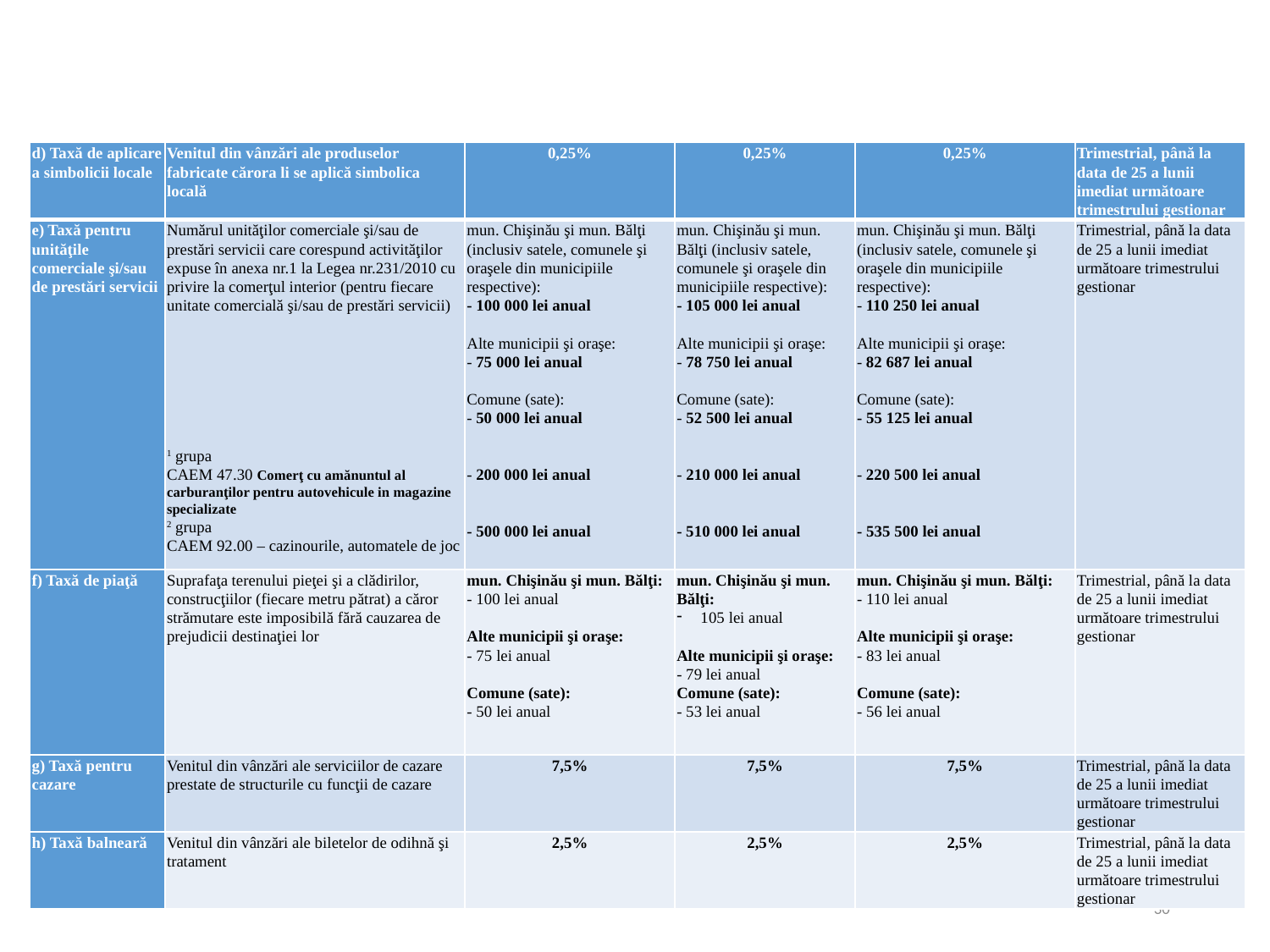

| d) Taxă de aplicare a simbolicii locale | Venitul din vânzări ale produselor fabricate cărora li se aplică simbolica locală | 0,25% | 0,25% | 0,25% | Trimestrial, până la data de 25 a lunii imediat următoare trimestrului gestionar |
| --- | --- | --- | --- | --- | --- |
| e) Taxă pentru unităţile comerciale şi/sau de prestări servicii | Numărul unităţilor comerciale şi/sau de prestări servicii care corespund activităţilor expuse în anexa nr.1 la Legea nr.231/2010 cu privire la comerţul interior (pentru fiecare unitate comercială şi/sau de prestări servicii)   1 grupa CAEM 47.30 Comerţ cu amănuntul al carburanţilor pentru autovehicule in magazine specializate 2 grupa CAEM 92.00 – cazinourile, automatele de joc | mun. Chişinău şi mun. Bălţi (inclusiv satele, comunele şi oraşele din municipiile respective): - 100 000 lei anual   Alte municipii şi oraşe: - 75 000 lei anual   Comune (sate): - 50 000 lei anual - 200 000 lei anual - 500 000 lei anual | mun. Chişinău şi mun. Bălţi (inclusiv satele, comunele şi oraşele din municipiile respective): - 105 000 lei anual   Alte municipii şi oraşe: - 78 750 lei anual   Comune (sate): - 52 500 lei anual - 210 000 lei anual - 510 000 lei anual | mun. Chişinău şi mun. Bălţi (inclusiv satele, comunele şi oraşele din municipiile respective): - 110 250 lei anual   Alte municipii şi oraşe: - 82 687 lei anual   Comune (sate): - 55 125 lei anual - 220 500 lei anual - 535 500 lei anual | Trimestrial, până la data de 25 a lunii imediat următoare trimestrului gestionar |
| f) Taxă de piaţă | Suprafaţa terenului pieţei şi a clădirilor, construcţiilor (fiecare metru pătrat) a căror strămutare este imposibilă fără cauzarea de prejudicii destinaţiei lor | mun. Chişinău şi mun. Bălţi: - 100 lei anual   Alte municipii şi oraşe: - 75 lei anual   Comune (sate): - 50 lei anual | mun. Chişinău şi mun. Bălţi: 105 lei anual Alte municipii şi oraşe: - 79 lei anual Comune (sate): - 53 lei anual | mun. Chişinău şi mun. Bălţi: - 110 lei anual   Alte municipii şi oraşe: - 83 lei anual   Comune (sate): - 56 lei anual | Trimestrial, până la data de 25 a lunii imediat următoare trimestrului gestionar |
| g) Taxă pentru cazare | Venitul din vânzări ale serviciilor de cazare prestate de structurile cu funcţii de cazare | 7,5% | 7,5% | 7,5% | Trimestrial, până la data de 25 a lunii imediat următoare trimestrului gestionar |
| h) Taxă balneară | Venitul din vânzări ale biletelor de odihnă şi tratament | 2,5% | 2,5% | 2,5% | Trimestrial, până la data de 25 a lunii imediat următoare trimestrului gestionar |

30